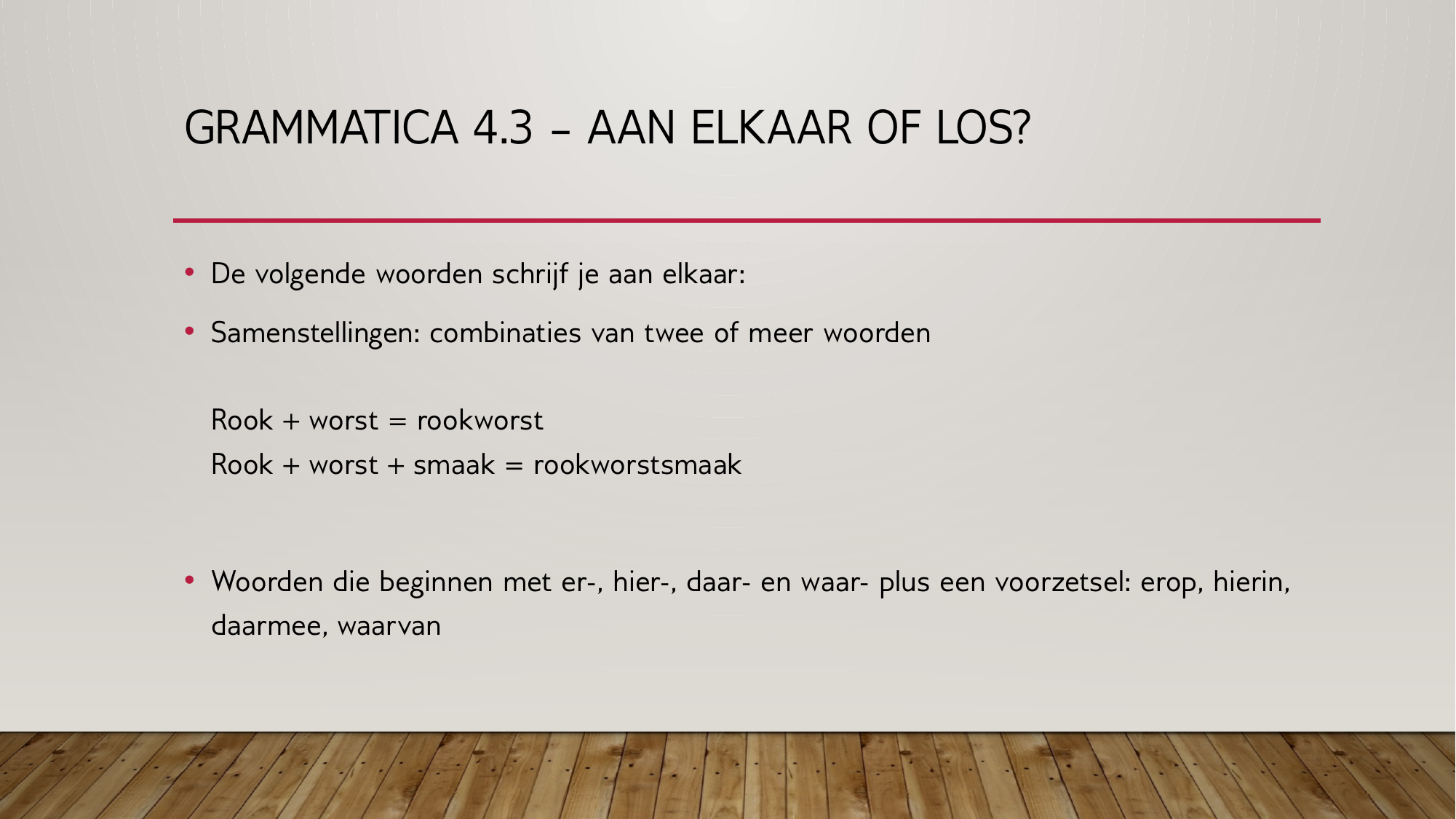

# Grammatica 4.3 – aan elkaar of los?
De volgende woorden schrijf je aan elkaar:
Samenstellingen: combinaties van twee of meer woorden
Rook + worst = rookworst
Rook + worst + smaak = rookworstsmaak

Woorden die beginnen met er-, hier-, daar- en waar- plus een voorzetsel: erop, hierin, daarmee, waarvan